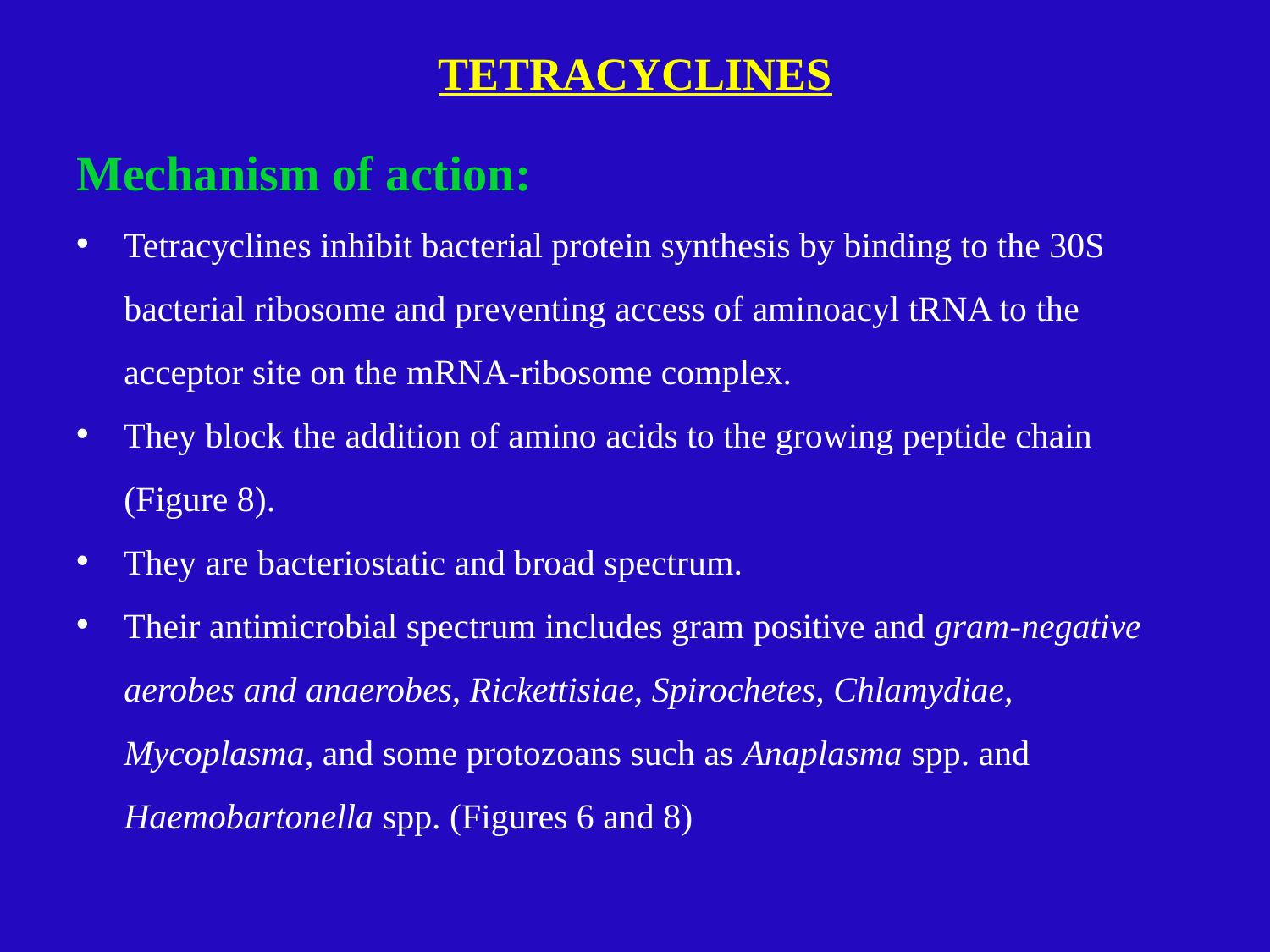

# TETRACYCLINES
Mechanism of action:
Tetracyclines inhibit bacterial protein synthesis by binding to the 30S bacterial ribosome and preventing access of aminoacyl tRNA to the acceptor site on the mRNA-ribosome complex.
They block the addition of amino acids to the growing peptide chain (Figure 8).
They are bacteriostatic and broad spectrum.
Their antimicrobial spectrum includes gram positive and gram-negative aerobes and anaerobes, Rickettisiae, Spirochetes, Chlamydiae, Mycoplasma, and some protozoans such as Anaplasma spp. and Haemobartonella spp. (Figures 6 and 8)